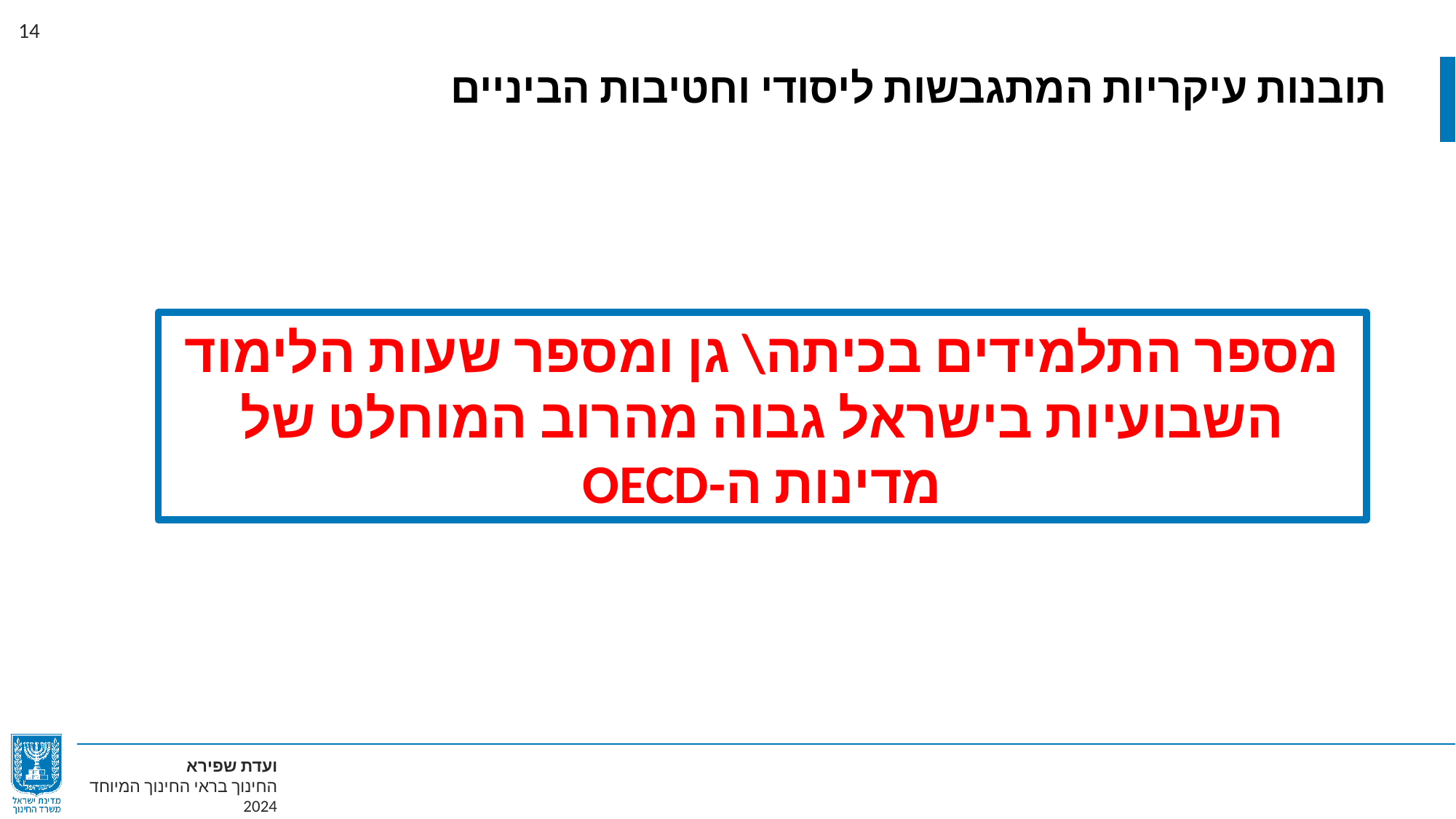

תובנות עיקריות המתגבשות ליסודי וחטיבות הביניים
מספר התלמידים בכיתה\ גן ומספר שעות הלימוד השבועיות בישראל גבוה מהרוב המוחלט של מדינות ה-OECD